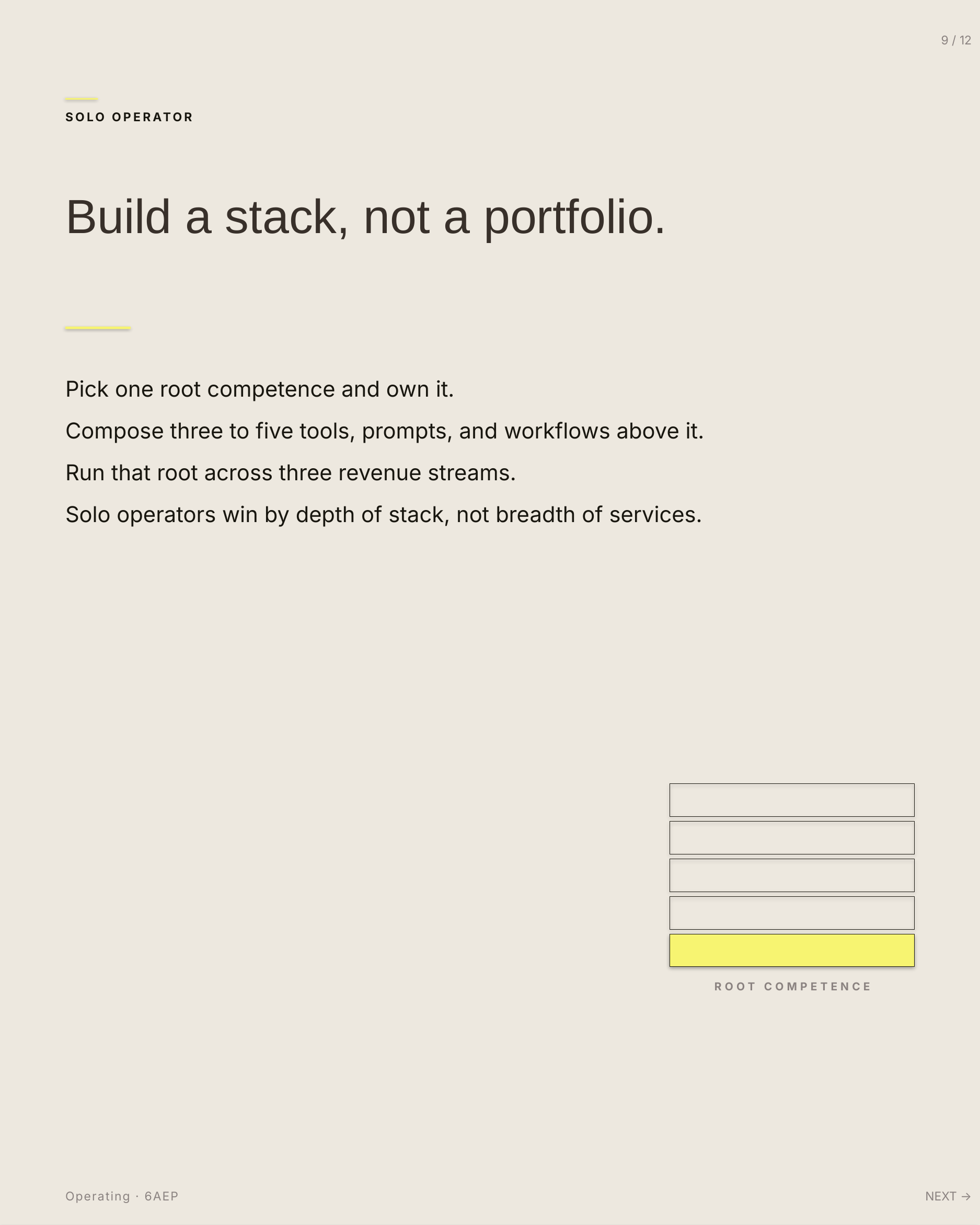

9 / 12

SOLO OPERATOR
Build a stack, not a portfolio.

Pick one root competence and own it.
Compose three to five tools, prompts, and workflows above it.
Run that root across three revenue streams.
Solo operators win by depth of stack, not breadth of services.

ROOT COMPETENCE
Operating · 6AEP
NEXT →